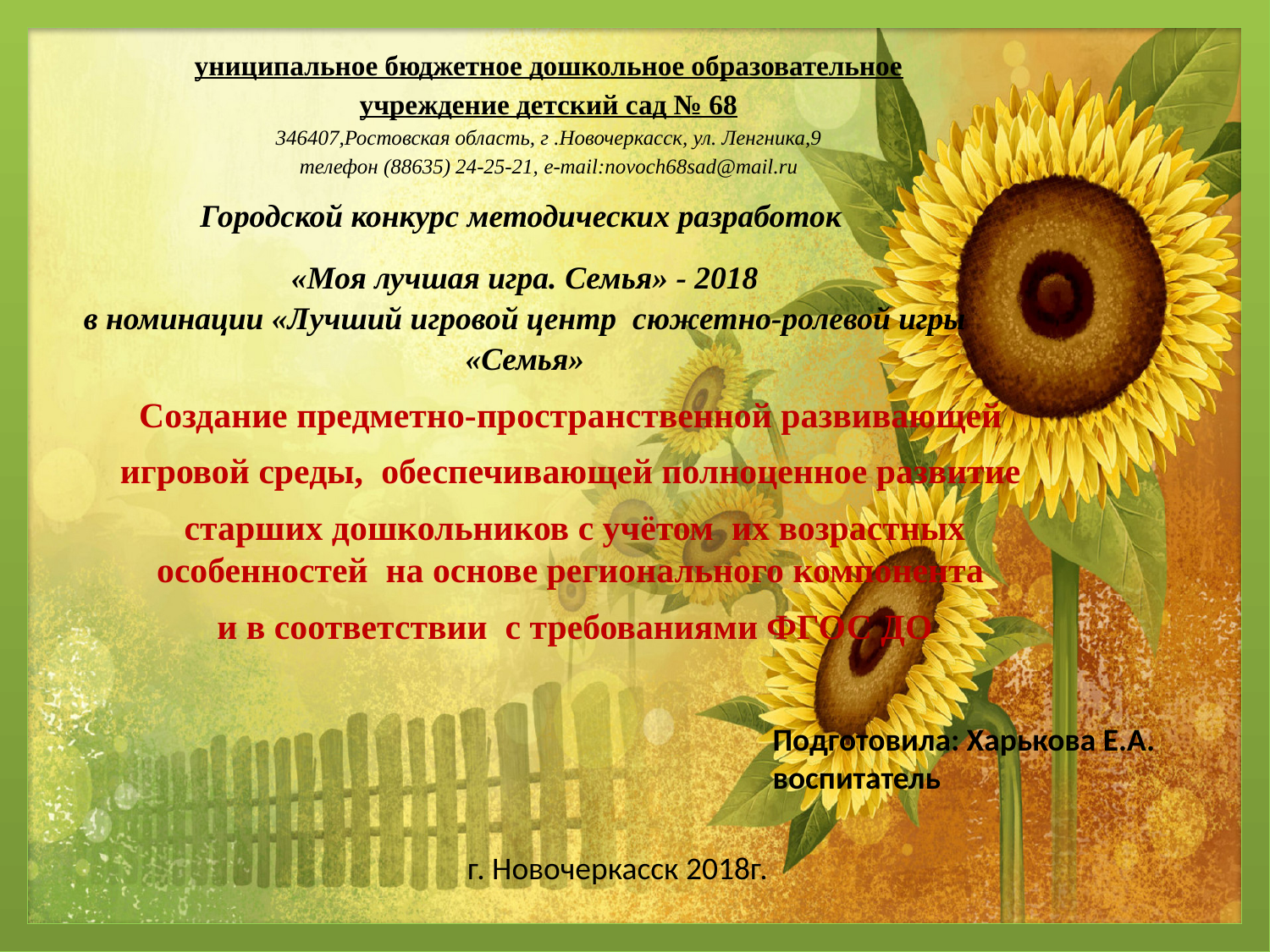

униципальное бюджетное дошкольное образовательное учреждение детский сад № 68
346407,Ростовская область, г .Новочеркасск, ул. Ленгника,9
телефон (88635) 24-25-21, e-mail:novoch68sad@mail.ru
Городской конкурс методических разработок
 «Моя лучшая игра. Семья» - 2018
в номинации «Лучший игровой центр  сюжетно-ролевой игры «Семья»
Создание предметно-пространственной развивающей
игровой среды,  обеспечивающей полноценное развитие
старших дошкольников с учётом  их возрастных особенностей  на основе регионального компонента
и в соответствии  с требованиями ФГОС ДО
Подготовила: Харькова Е.А.
воспитатель

г. Новочеркасск 2018г.